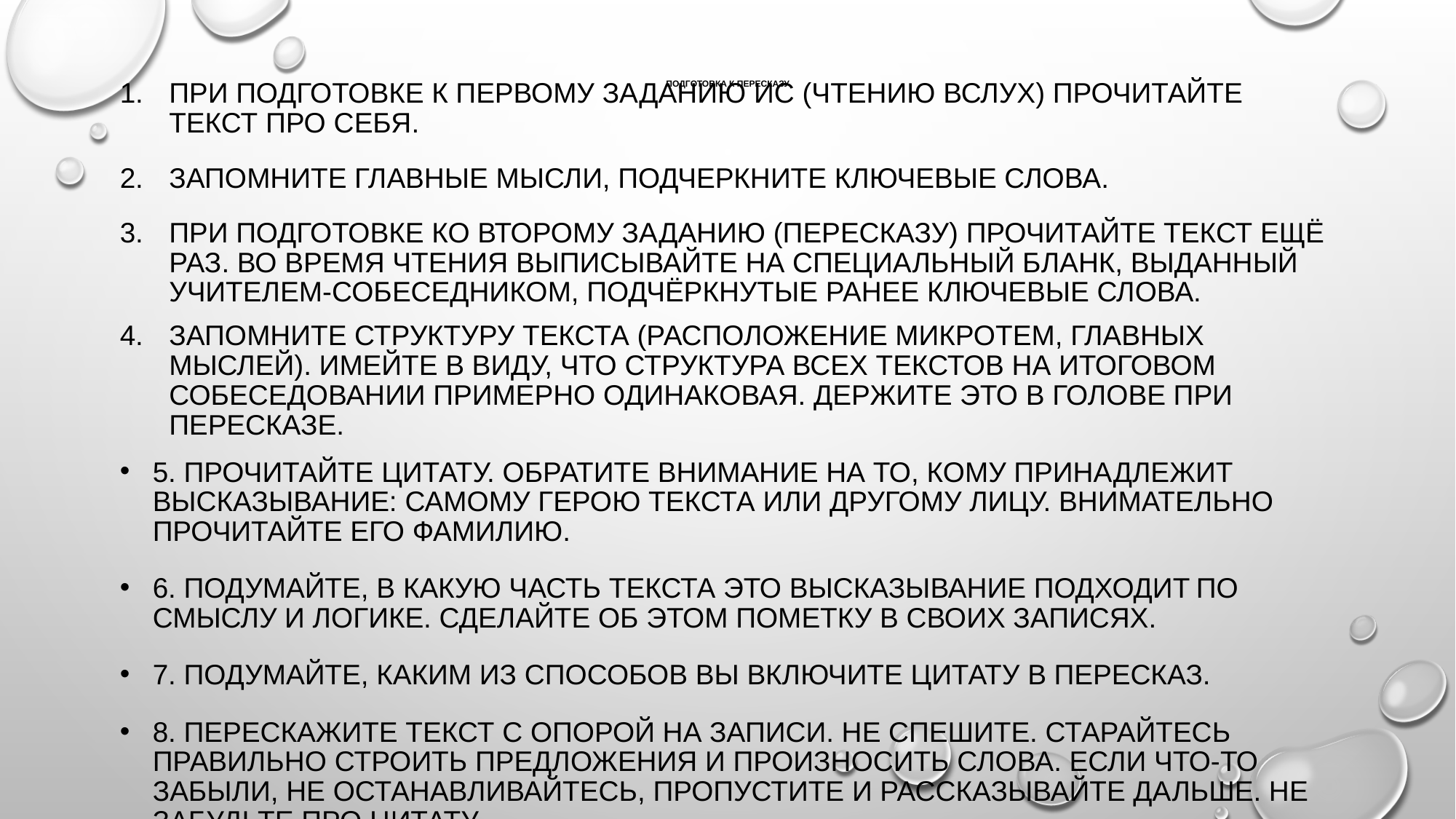

При подготовке к первому заданию ИС (чтению вслух) прочитайте текст про себя.
Запомните главные мысли, подчеркните ключевые слова.
При подготовке ко второму заданию (пересказу) прочитайте текст ещё раз. Во время чтения выписывайте на специальный бланк, выданный учителем-собеседником, подчёркнутые ранее ключевые слова.
Запомните структуру текста (расположение микротем, главных мыслей). Имейте в виду, что структура всех текстов на итоговом собеседовании примерно одинаковая. Держите это в голове при пересказе.
5. Прочитайте цитату. Обратите внимание на то, кому принадлежит высказывание: самому герою текста или другому лицу. Внимательно прочитайте его фамилию.
6. Подумайте, в какую часть текста это высказывание подходит по смыслу и логике. Сделайте об этом пометку в своих записях.
7. Подумайте, каким из способов вы включите цитату в пересказ.
8. Перескажите текст с опорой на записи. Не спешите. Старайтесь правильно строить предложения и произносить слова. Если что-то забыли, не останавливайтесь, пропустите и рассказывайте дальше. Не забудьте про цитату.

# Подготовка к пересказу